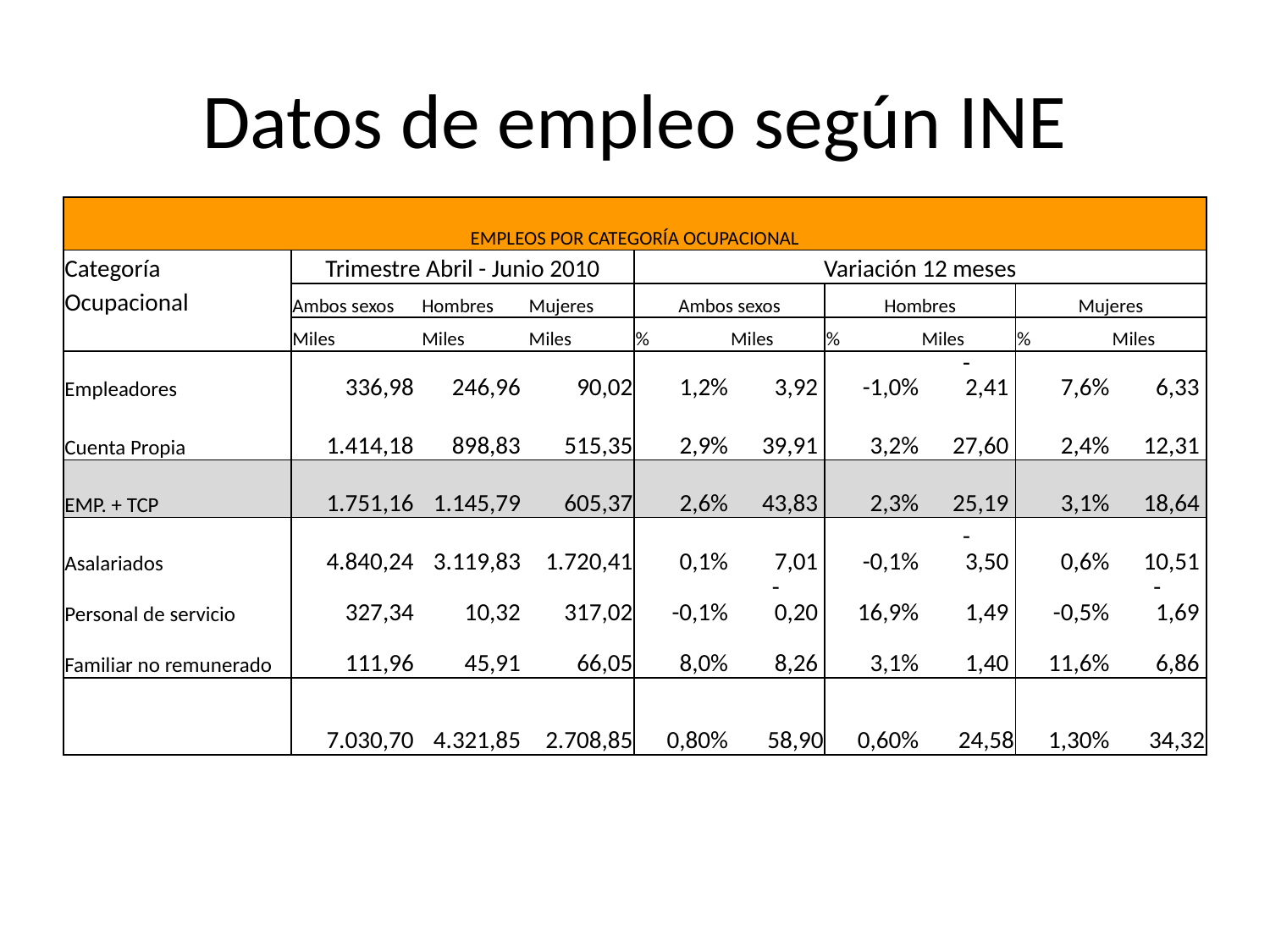

# Datos de empleo según INE
| EMPLEOS POR CATEGORÍA OCUPACIONAL |  |  |  |  |  |  |  |  |  |
| --- | --- | --- | --- | --- | --- | --- | --- | --- | --- |
| Categoría | Trimestre Abril - Junio 2010 |  |  | Variación 12 meses |  |  |  |  |  |
| Ocupacional | Ambos sexos | Hombres | Mujeres | Ambos sexos |  | Hombres |  | Mujeres |  |
|  | Miles | Miles | Miles | % | Miles | % | Miles | % | Miles |
| Empleadores | 336,98 | 246,96 | 90,02 | 1,2% | 3,92 | -1,0% | - 2,41 | 7,6% | 6,33 |
| Cuenta Propia | 1.414,18 | 898,83 | 515,35 | 2,9% | 39,91 | 3,2% | 27,60 | 2,4% | 12,31 |
| EMP. + TCP | 1.751,16 | 1.145,79 | 605,37 | 2,6% | 43,83 | 2,3% | 25,19 | 3,1% | 18,64 |
| Asalariados | 4.840,24 | 3.119,83 | 1.720,41 | 0,1% | 7,01 | -0,1% | - 3,50 | 0,6% | 10,51 |
| Personal de servicio | 327,34 | 10,32 | 317,02 | -0,1% | - 0,20 | 16,9% | 1,49 | -0,5% | - 1,69 |
| Familiar no remunerado | 111,96 | 45,91 | 66,05 | 8,0% | 8,26 | 3,1% | 1,40 | 11,6% | 6,86 |
|  |  |  |  |  |  |  |  |  |  |
|  | 7.030,70 | 4.321,85 | 2.708,85 | 0,80% | 58,90 | 0,60% | 24,58 | 1,30% | 34,32 |